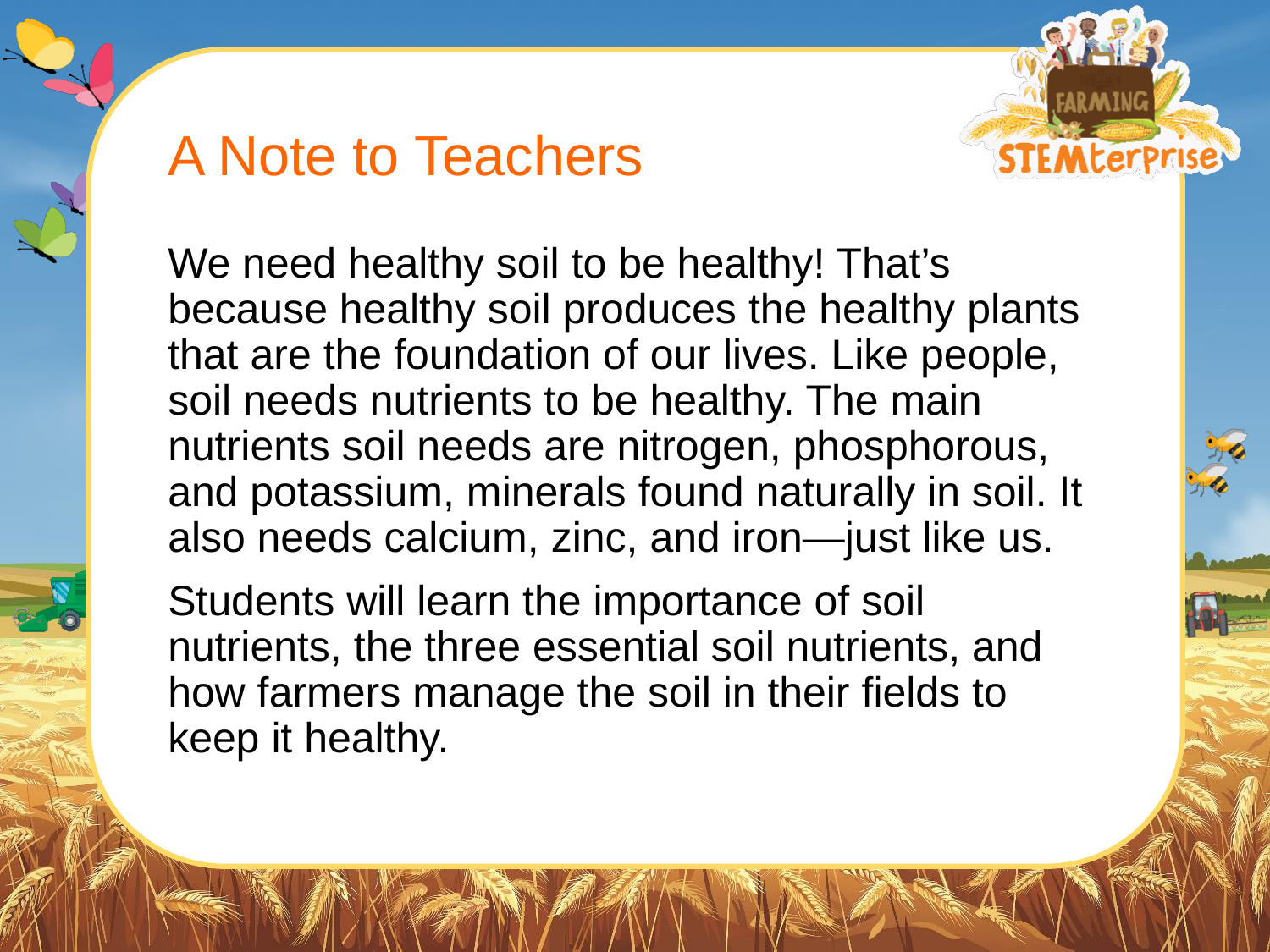

# A Note to Teachers
We need healthy soil to be healthy! That’s because healthy soil produces the healthy plants that are the foundation of our lives. Like people, soil needs nutrients to be healthy. The main nutrients soil needs are nitrogen, phosphorous, and potassium, minerals found naturally in soil. It also needs calcium, zinc, and iron—just like us.
Students will learn the importance of soil nutrients, the three essential soil nutrients, and how farmers manage the soil in their fields to keep it healthy.